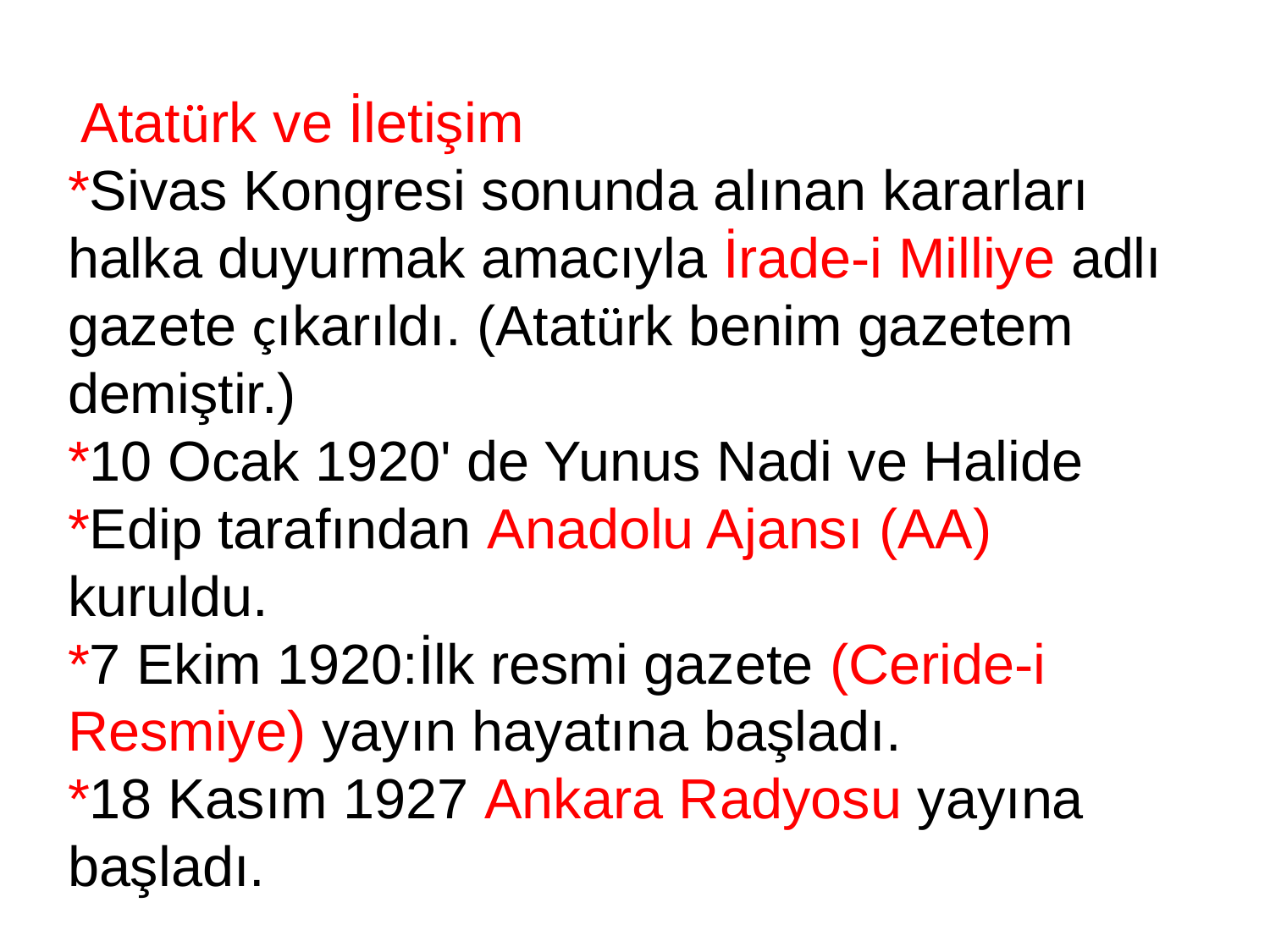

Atatürk ve İletişim
*Sivas Kongresi sonunda alınan kararları halka duyurmak amacıyla İrade-i Milliye adlı gazete çıkarıldı. (Atatürk benim gazetem demiştir.)
*10 Ocak 1920' de Yunus Nadi ve Halide *Edip tarafından Anadolu Ajansı (AA) kuruldu.
*7 Ekim 1920:İlk resmi gazete (Ceride-i Resmiye) yayın hayatına başladı.
*18 Kasım 1927 Ankara Radyosu yayına başladı.